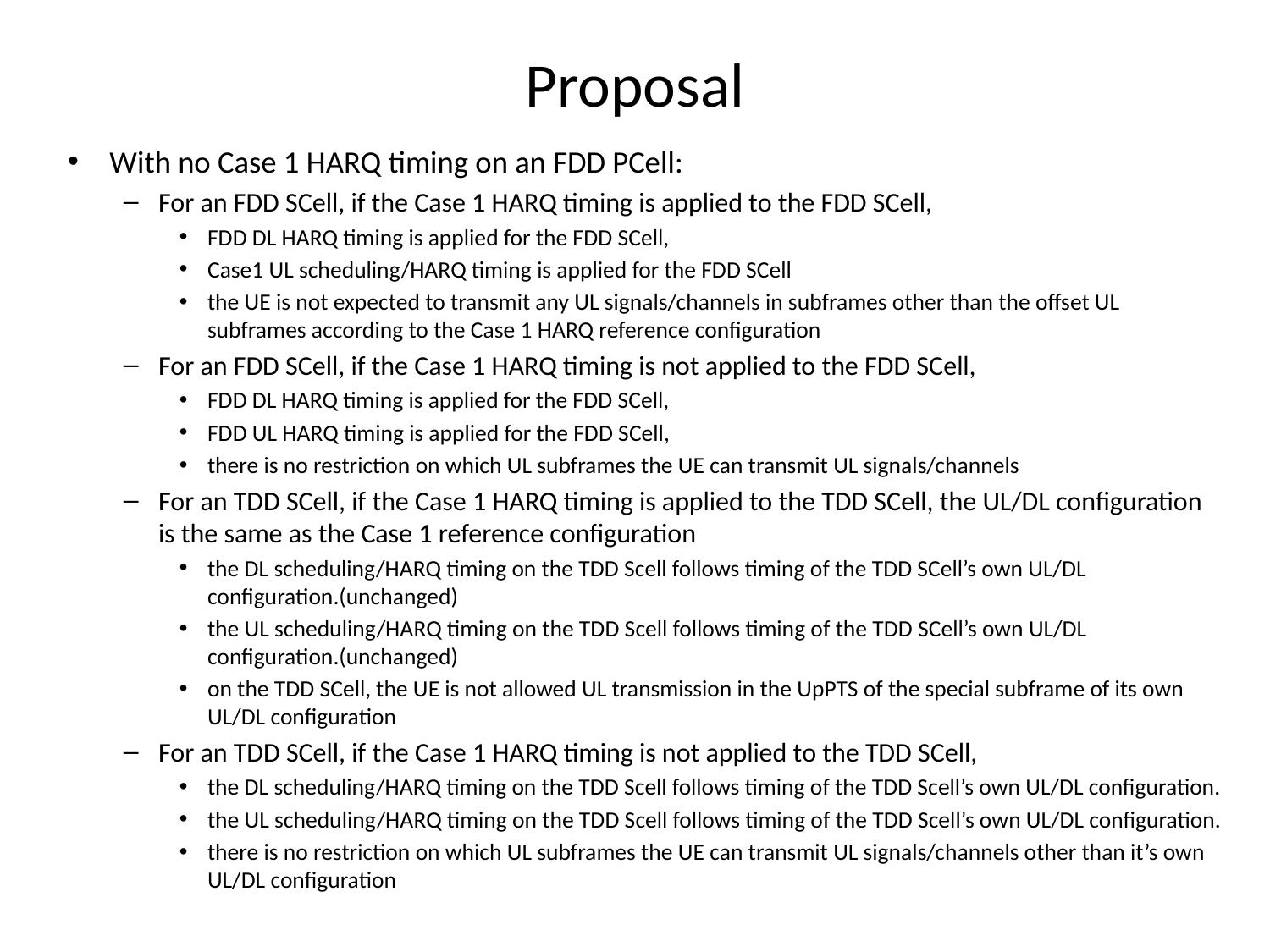

# Proposal
With no Case 1 HARQ timing on an FDD PCell:
For an FDD SCell, if the Case 1 HARQ timing is applied to the FDD SCell,
FDD DL HARQ timing is applied for the FDD SCell,
Case1 UL scheduling/HARQ timing is applied for the FDD SCell
the UE is not expected to transmit any UL signals/channels in subframes other than the offset UL subframes according to the Case 1 HARQ reference configuration
For an FDD SCell, if the Case 1 HARQ timing is not applied to the FDD SCell,
FDD DL HARQ timing is applied for the FDD SCell,
FDD UL HARQ timing is applied for the FDD SCell,
there is no restriction on which UL subframes the UE can transmit UL signals/channels
For an TDD SCell, if the Case 1 HARQ timing is applied to the TDD SCell, the UL/DL configuration is the same as the Case 1 reference configuration
the DL scheduling/HARQ timing on the TDD Scell follows timing of the TDD SCell’s own UL/DL configuration.(unchanged)
the UL scheduling/HARQ timing on the TDD Scell follows timing of the TDD SCell’s own UL/DL configuration.(unchanged)
on the TDD SCell, the UE is not allowed UL transmission in the UpPTS of the special subframe of its own UL/DL configuration
For an TDD SCell, if the Case 1 HARQ timing is not applied to the TDD SCell,
the DL scheduling/HARQ timing on the TDD Scell follows timing of the TDD Scell’s own UL/DL configuration.
the UL scheduling/HARQ timing on the TDD Scell follows timing of the TDD Scell’s own UL/DL configuration.
there is no restriction on which UL subframes the UE can transmit UL signals/channels other than it’s own UL/DL configuration